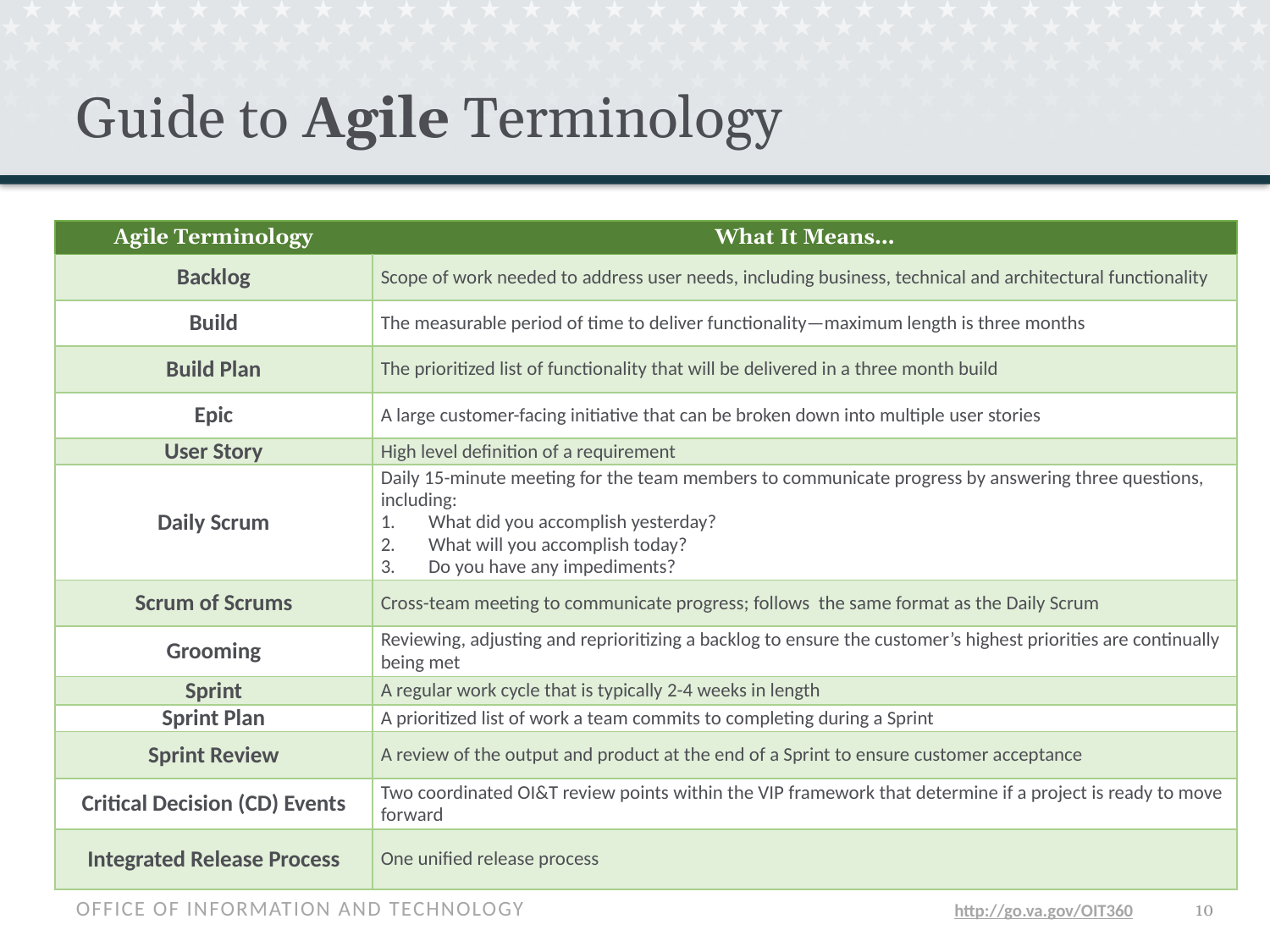

# Guide to Agile Terminology
| Agile Terminology | What It Means… |
| --- | --- |
| Backlog | Scope of work needed to address user needs, including business, technical and architectural functionality |
| Build | The measurable period of time to deliver functionality—maximum length is three months |
| Build Plan | The prioritized list of functionality that will be delivered in a three month build |
| Epic | A large customer-facing initiative that can be broken down into multiple user stories |
| User Story | High level definition of a requirement |
| Daily Scrum | Daily 15-minute meeting for the team members to communicate progress by answering three questions, including: What did you accomplish yesterday? What will you accomplish today? Do you have any impediments? |
| Scrum of Scrums | Cross-team meeting to communicate progress; follows the same format as the Daily Scrum |
| Grooming | Reviewing, adjusting and reprioritizing a backlog to ensure the customer’s highest priorities are continually being met |
| Sprint | A regular work cycle that is typically 2-4 weeks in length |
| Sprint Plan | A prioritized list of work a team commits to completing during a Sprint |
| Sprint Review | A review of the output and product at the end of a Sprint to ensure customer acceptance |
| Critical Decision (CD) Events | Two coordinated OI&T review points within the VIP framework that determine if a project is ready to move forward |
| Integrated Release Process | One unified release process |
10